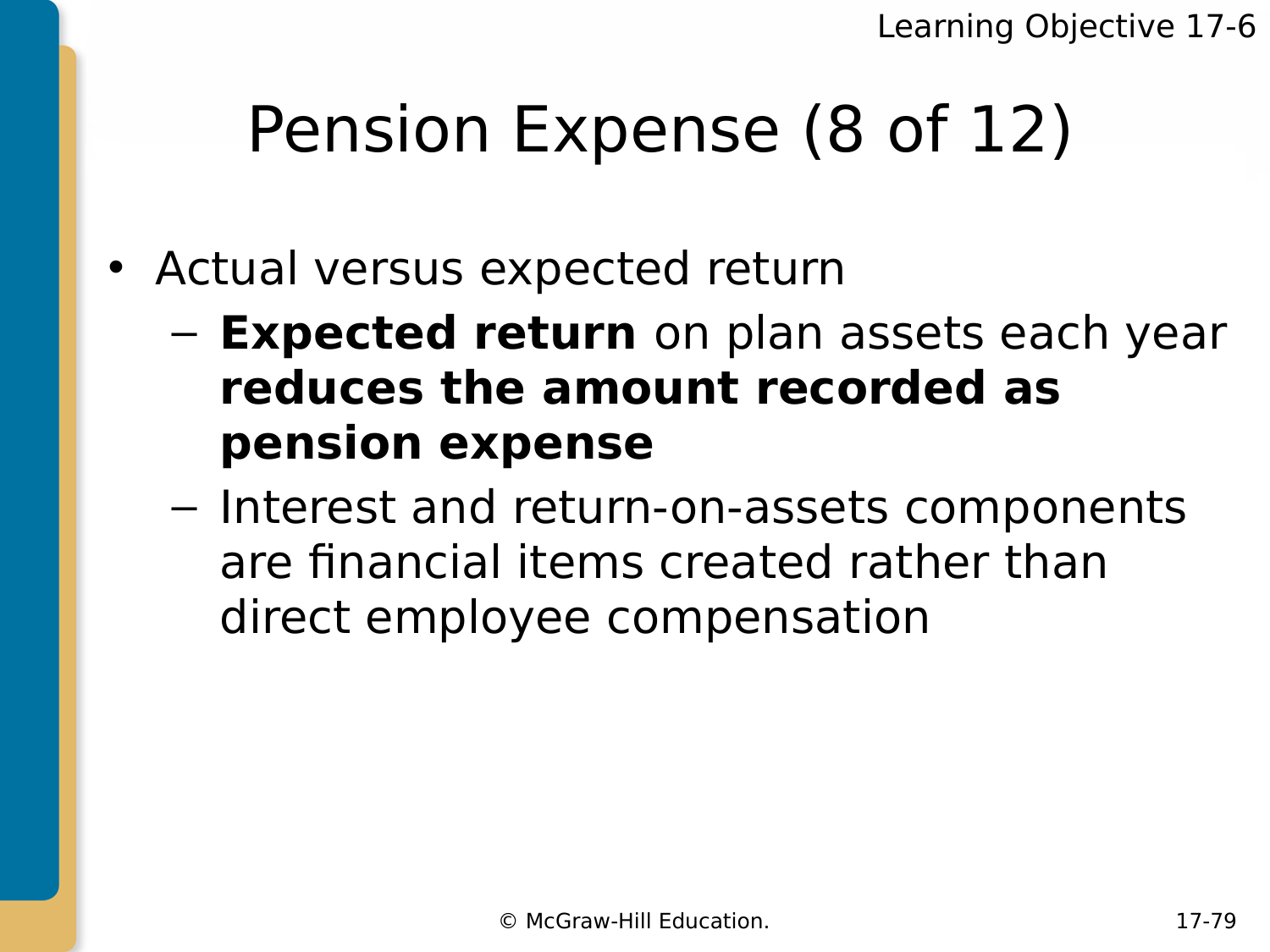

Learning Objective 17-6
# Pension Expense (8 of 12)
Actual versus expected return
Expected return on plan assets each year reduces the amount recorded as pension expense
Interest and return-on-assets components are financial items created rather than direct employee compensation